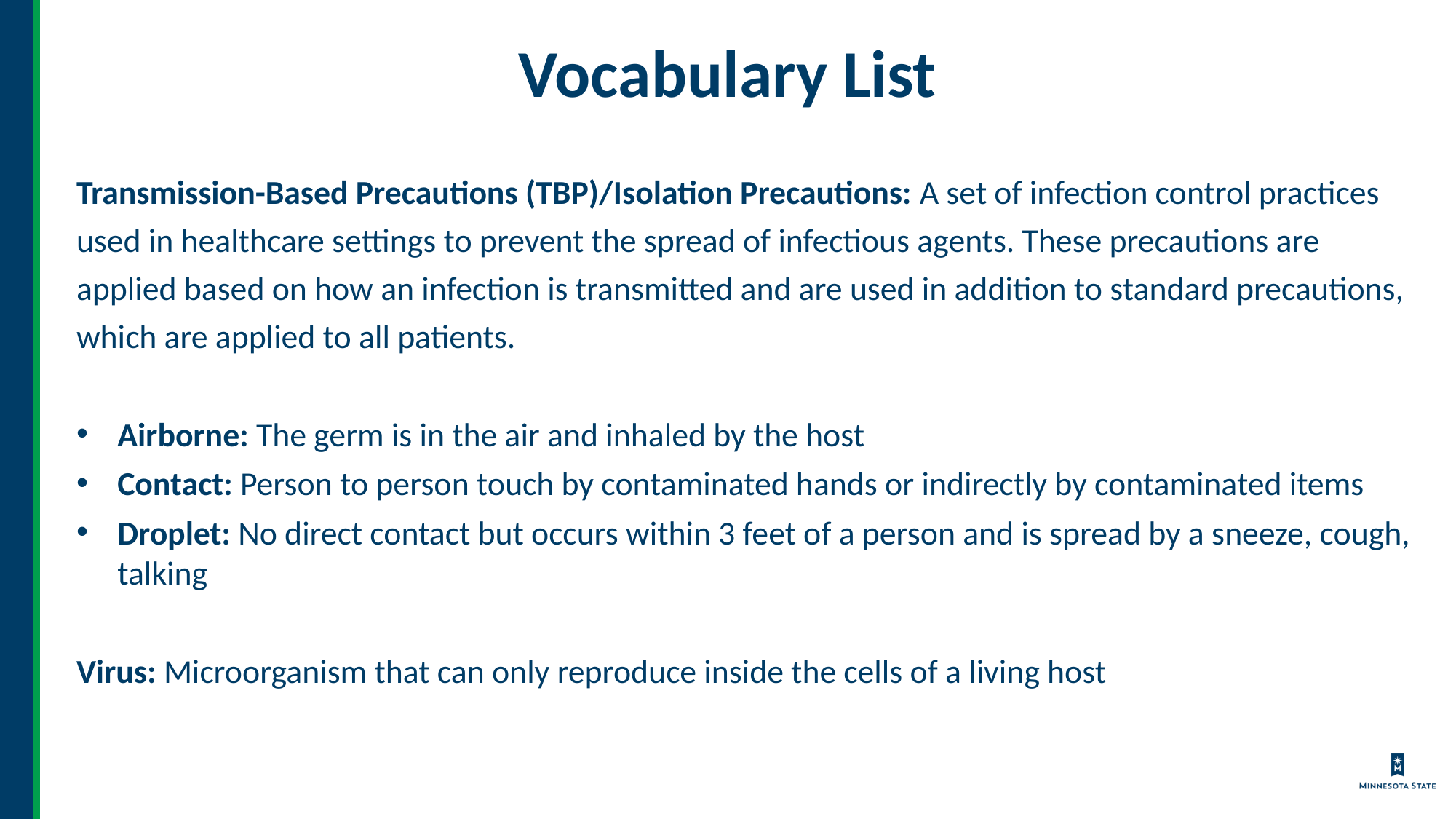

# Vocabulary List
Transmission-Based Precautions (TBP)/Isolation Precautions: A set of infection control practices used in healthcare settings to prevent the spread of infectious agents. These precautions are applied based on how an infection is transmitted and are used in addition to standard precautions, which are applied to all patients.

Airborne: The germ is in the air and inhaled by the host
Contact: Person to person touch by contaminated hands or indirectly by contaminated items
Droplet: No direct contact but occurs within 3 feet of a person and is spread by a sneeze, cough, talking

Virus: Microorganism that can only reproduce inside the cells of a living host